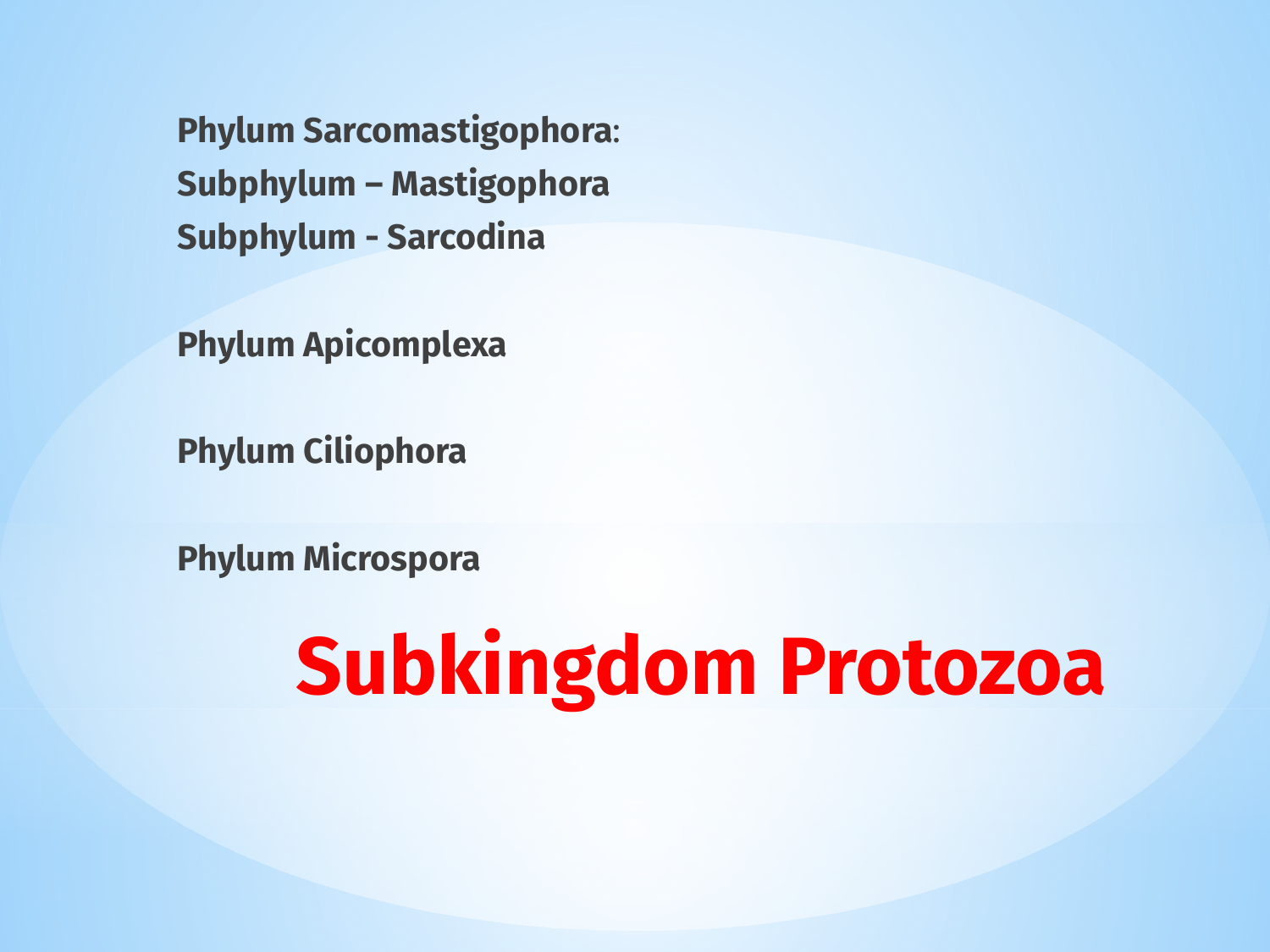

Phylum Sarcomastigophora:
Subphylum – Mastigophora
Subphylum - Sarcodina

Phylum Apicomplexa

Phylum Ciliophora

Phylum Microspora
# Subkingdom Protozoa